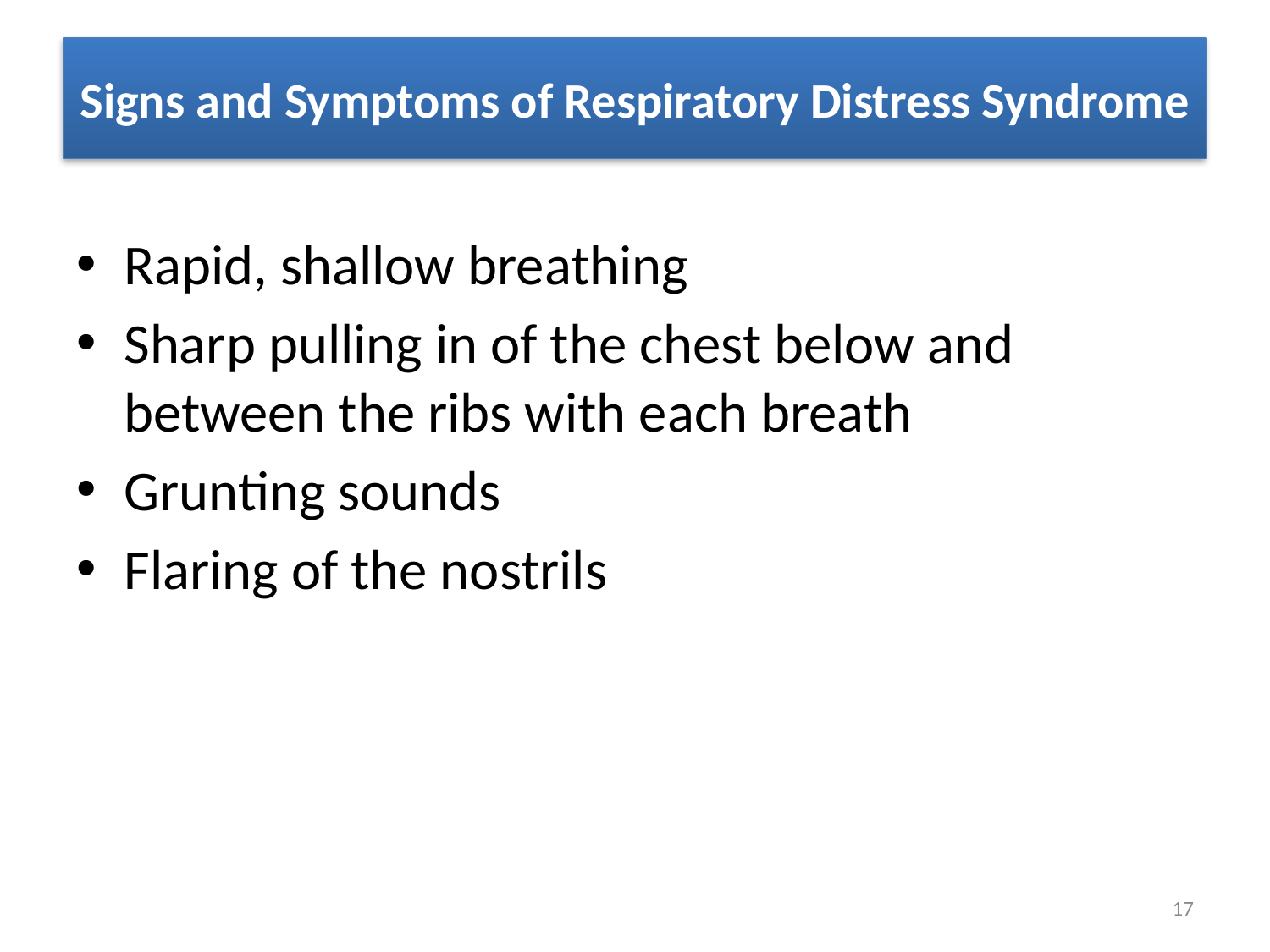

# Signs and Symptoms of Respiratory Distress Syndrome
Rapid, shallow breathing
Sharp pulling in of the chest below and between the ribs with each breath
Grunting sounds
Flaring of the nostrils

17